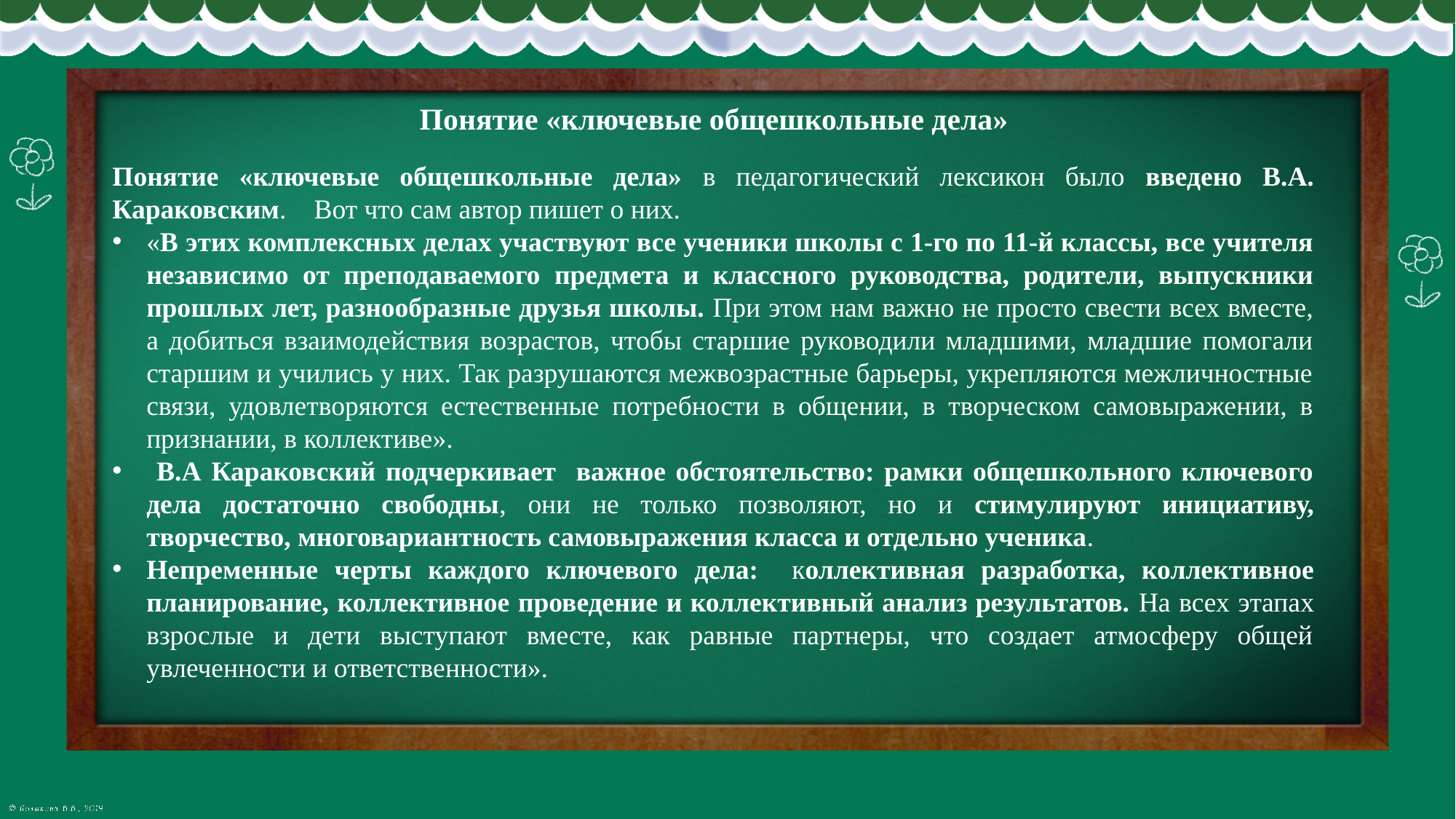

Понятие «ключевые общешкольные дела»
Понятие «ключевые общешкольные дела» в педагогический лексикон было введено В.А. Караковским.    Вот что сам автор пишет о них.
«В этих комплексных делах участвуют все ученики школы с 1-го по 11-й классы, все учителя независимо от преподаваемого предмета и классного руководства, родители, выпускники прошлых лет, разнообразные друзья школы. При этом нам важно не просто свести всех вместе, а добиться взаимодействия возрастов, чтобы старшие руководили младшими, младшие помогали старшим и учились у них. Так разрушаются межвозрастные барьеры, укрепляются межличностные связи, удовлетворяются естественные потребности в общении, в творческом самовыражении, в признании, в коллективе».
 В.А Караковский подчеркивает  важное обстоятельство: рамки общешкольного ключевого дела достаточно свободны, они не только позволяют, но и стимулируют инициативу, творчество, многовариантность самовыражения класса и отдельно ученика.
Непременные черты каждого ключевого дела:  коллективная разработка, коллективное планирование, коллективное проведение и коллективный анализ результатов. На всех этапах взрослые и дети выступают вместе, как равные партнеры, что создает атмосферу общей увлеченности и ответственности».